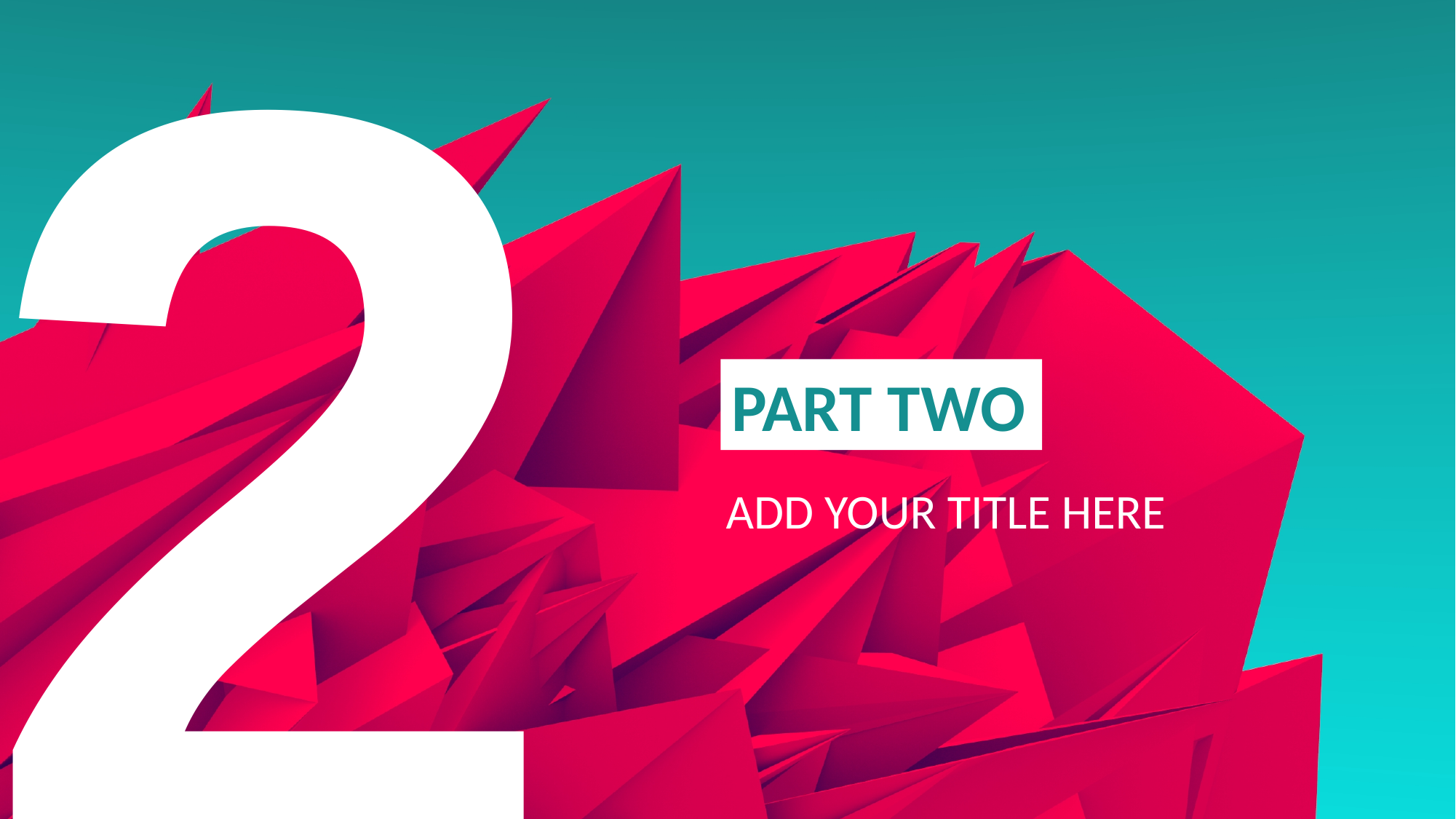

2
PART TWO
ADD YOUR TITLE HERE